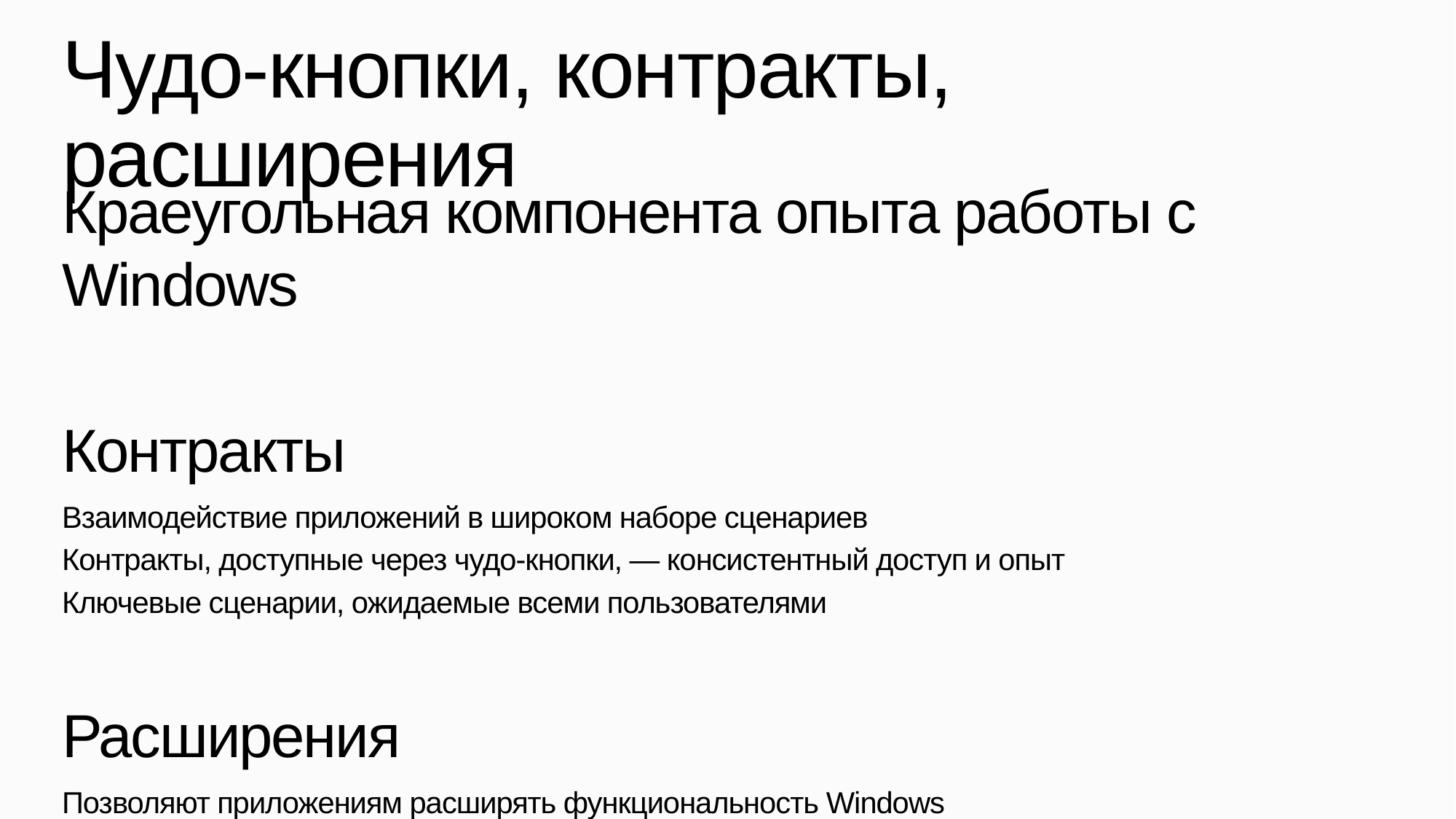

# Чудо-кнопки, контракты, расширения
Краеугольная компонента опыта работы с Windows

Контракты
Взаимодействие приложений в широком наборе сценариев
Контракты, доступные через чудо-кнопки, — консистентный доступ и опыт
Ключевые сценарии, ожидаемые всеми пользователями

Расширения
Позволяют приложениям расширять функциональность Windows